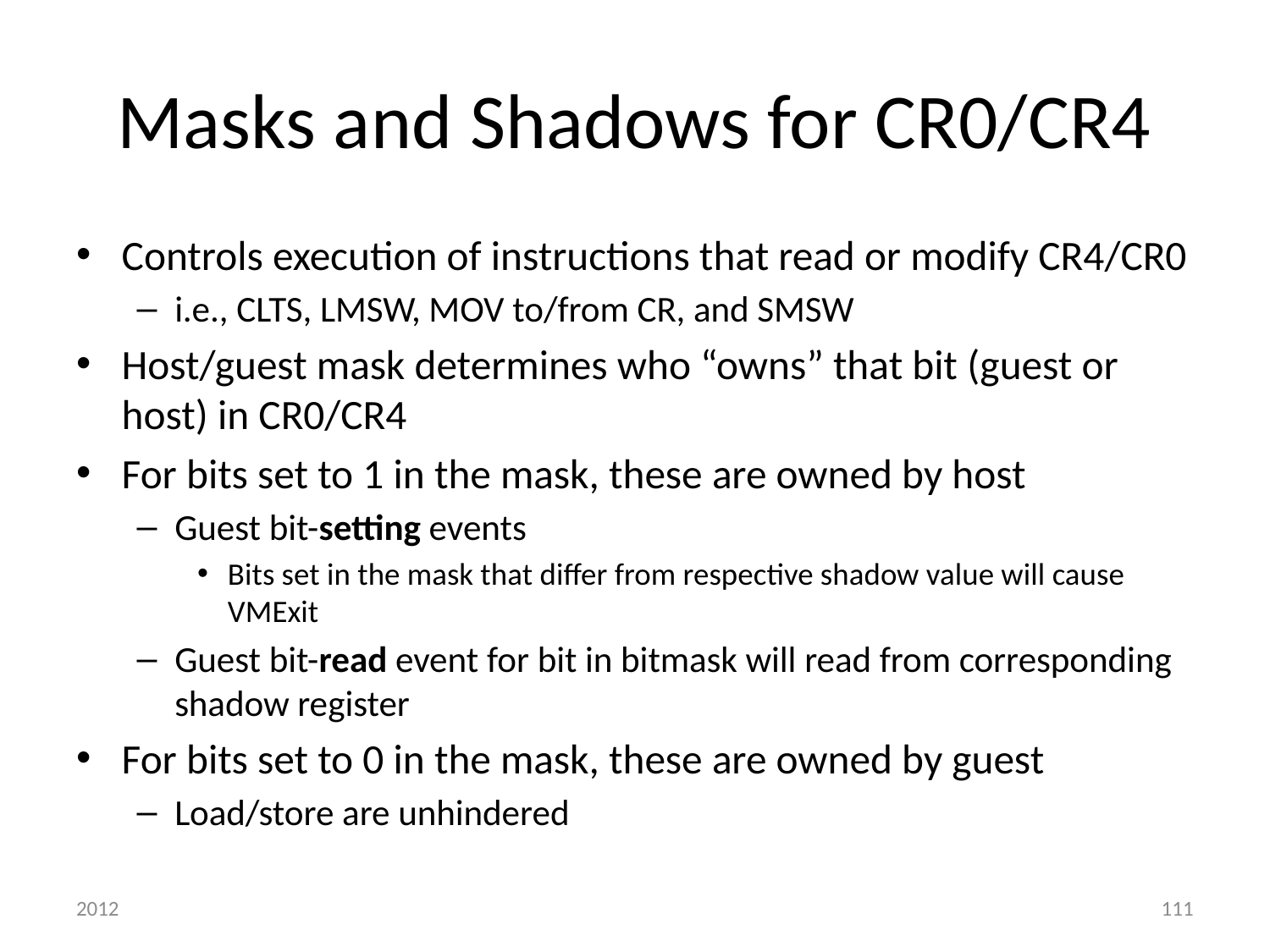

# Masks and Shadows for CR0/CR4
Controls execution of instructions that read or modify CR4/CR0
i.e., CLTS, LMSW, MOV to/from CR, and SMSW
Host/guest mask determines who “owns” that bit (guest or host) in CR0/CR4
For bits set to 1 in the mask, these are owned by host
Guest bit-setting events
Bits set in the mask that differ from respective shadow value will cause VMExit
Guest bit-read event for bit in bitmask will read from corresponding shadow register
For bits set to 0 in the mask, these are owned by guest
Load/store are unhindered

2012

111